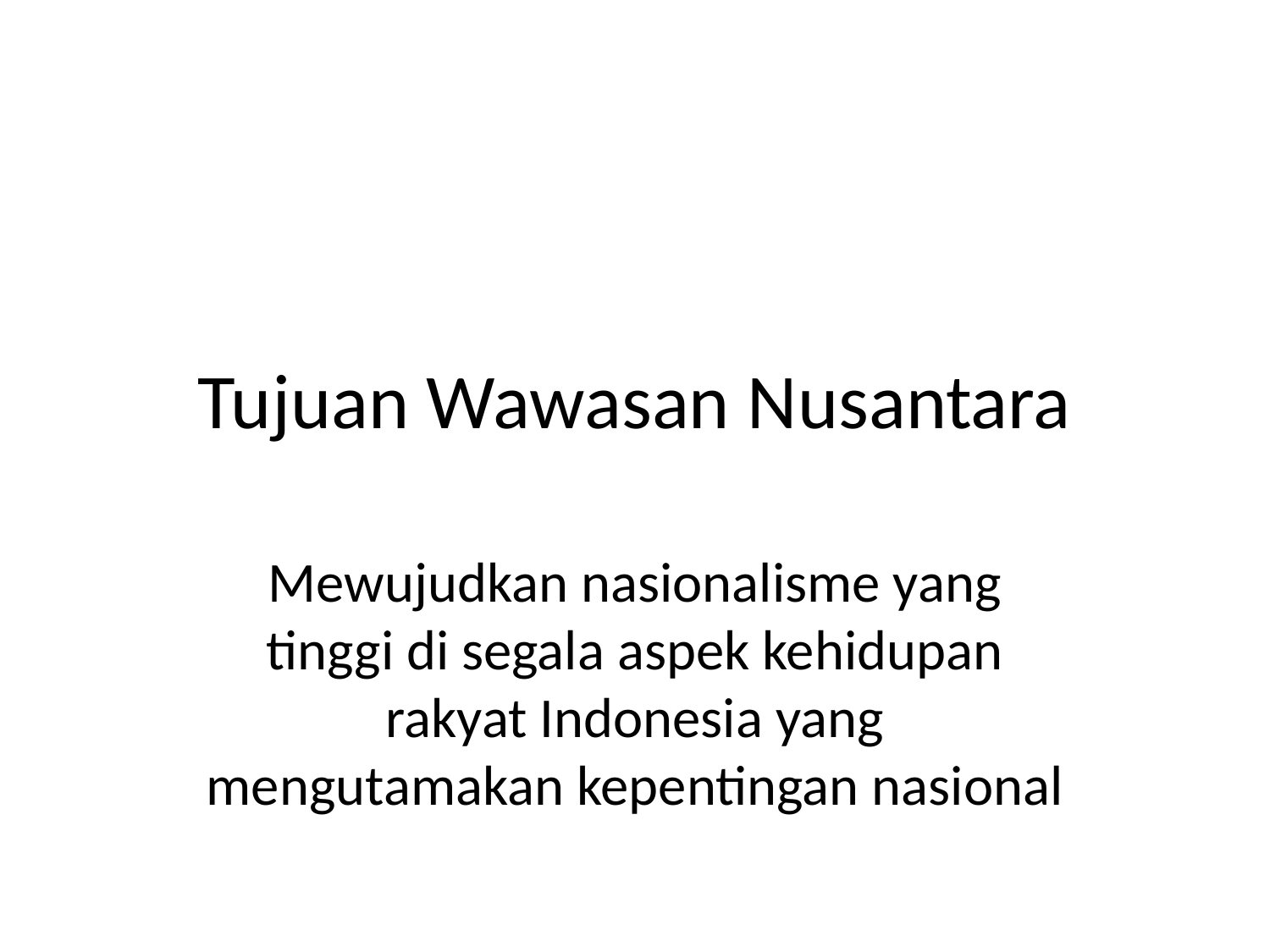

# Tujuan Wawasan Nusantara
Mewujudkan nasionalisme yang tinggi di segala aspek kehidupan rakyat Indonesia yang mengutamakan kepentingan nasional